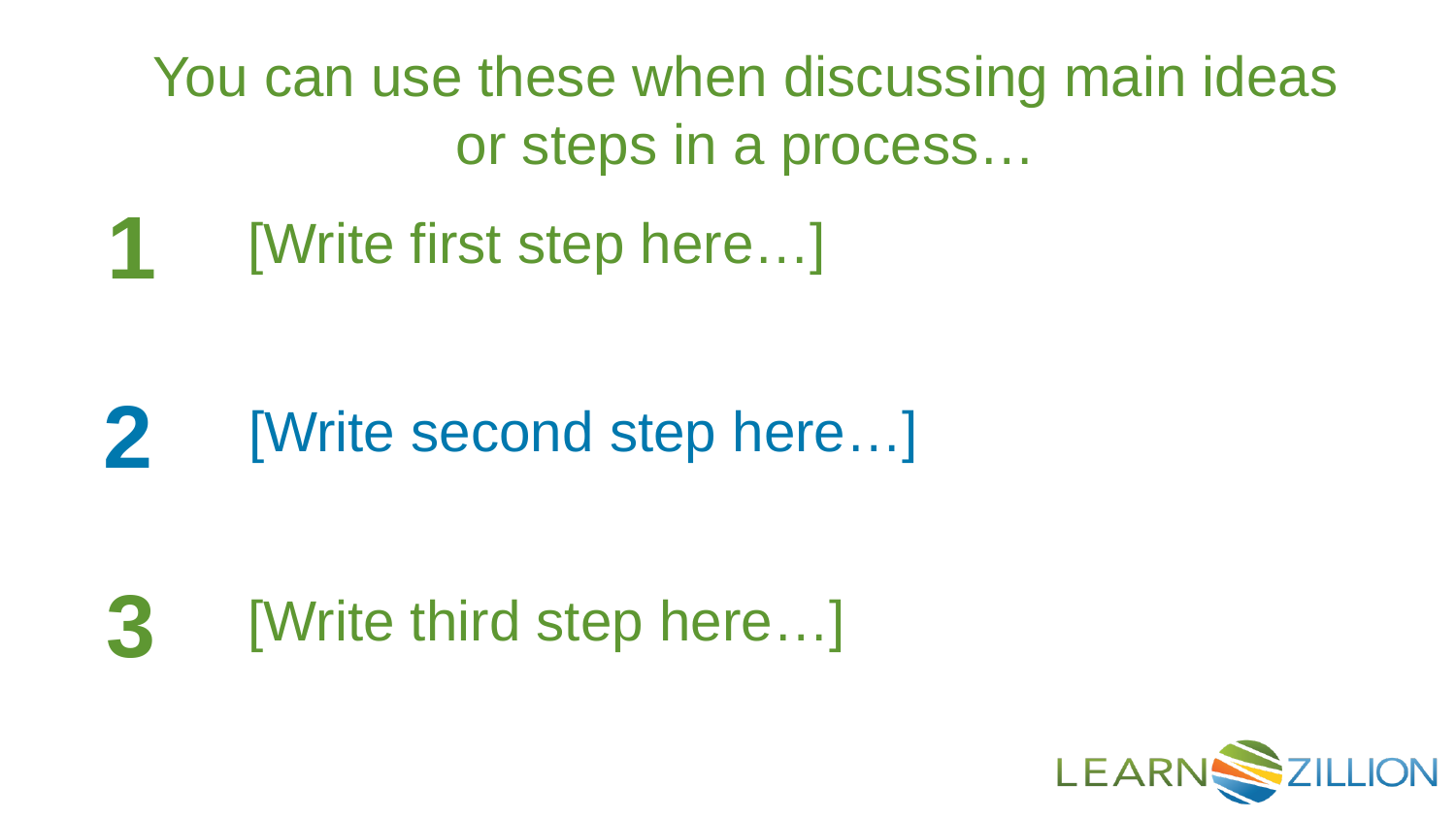

You can use these when discussing main ideas or steps in a process…
1
[Write first step here…]
2
[Write second step here…]
3
[Write third step here…]